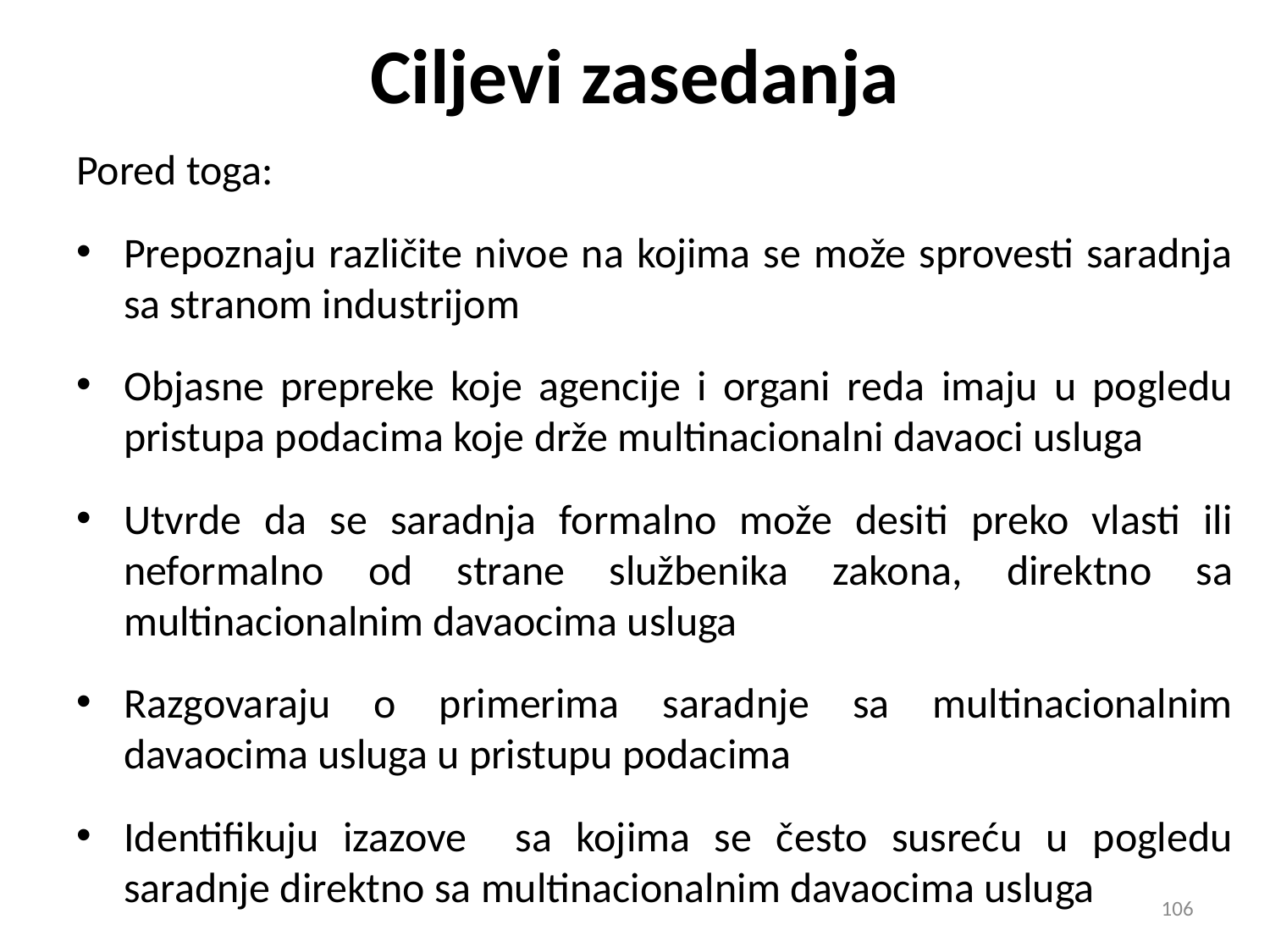

# Ciljevi zasedanja
Pored toga:
Prepoznaju različite nivoe na kojima se može sprovesti saradnja sa stranom industrijom
Objasne prepreke koje agencije i organi reda imaju u pogledu pristupa podacima koje drže multinacionalni davaoci usluga
Utvrde da se saradnja formalno može desiti preko vlasti ili neformalno od strane službenika zakona, direktno sa multinacionalnim davaocima usluga
Razgovaraju o primerima saradnje sa multinacionalnim davaocima usluga u pristupu podacima
Identifikuju izazove  sa kojima se često susreću u pogledu saradnje direktno sa multinacionalnim davaocima usluga
106